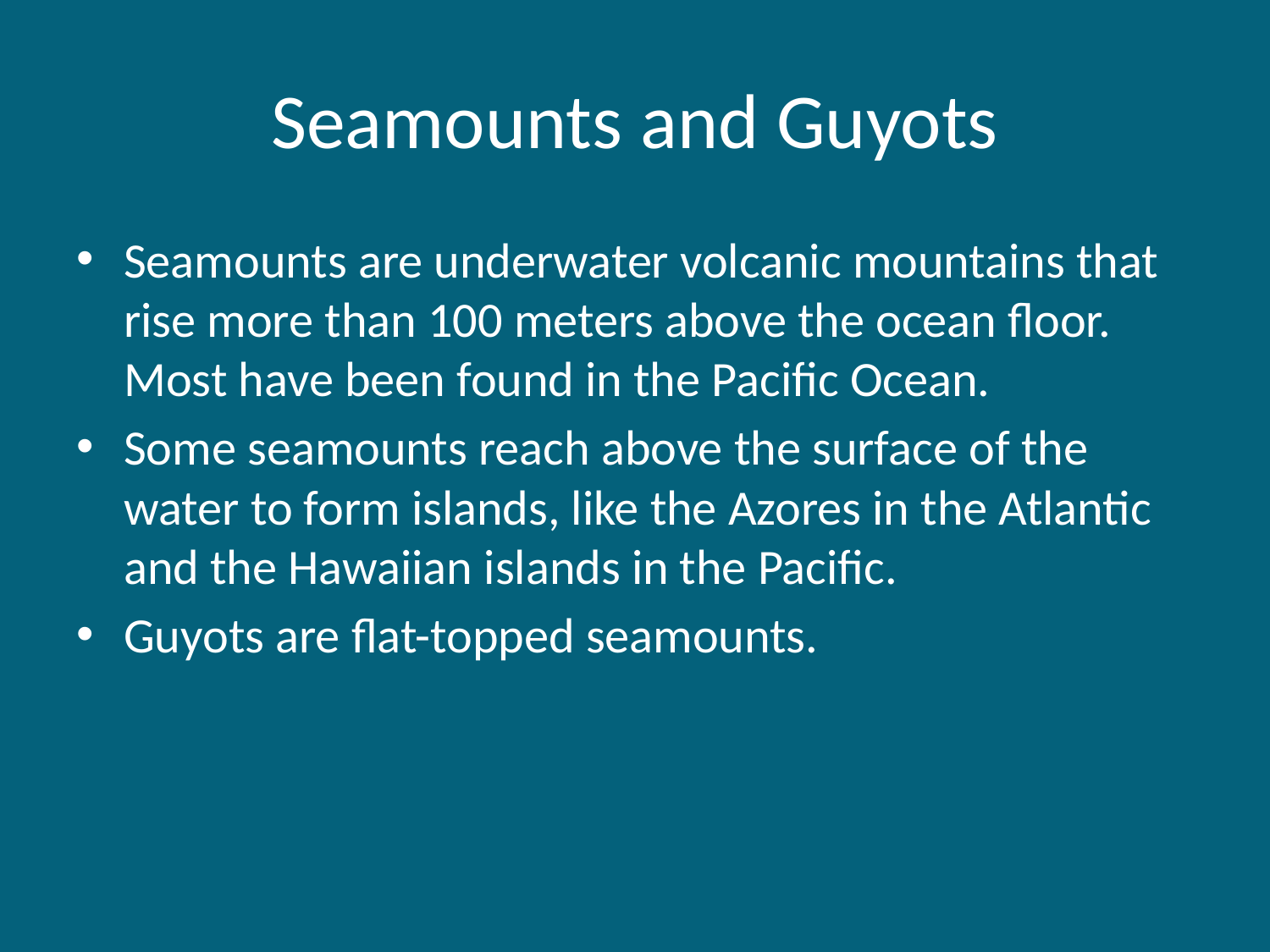

# Seamounts and Guyots
Seamounts are underwater volcanic mountains that rise more than 100 meters above the ocean floor. Most have been found in the Pacific Ocean.
Some seamounts reach above the surface of the water to form islands, like the Azores in the Atlantic and the Hawaiian islands in the Pacific.
Guyots are flat-topped seamounts.